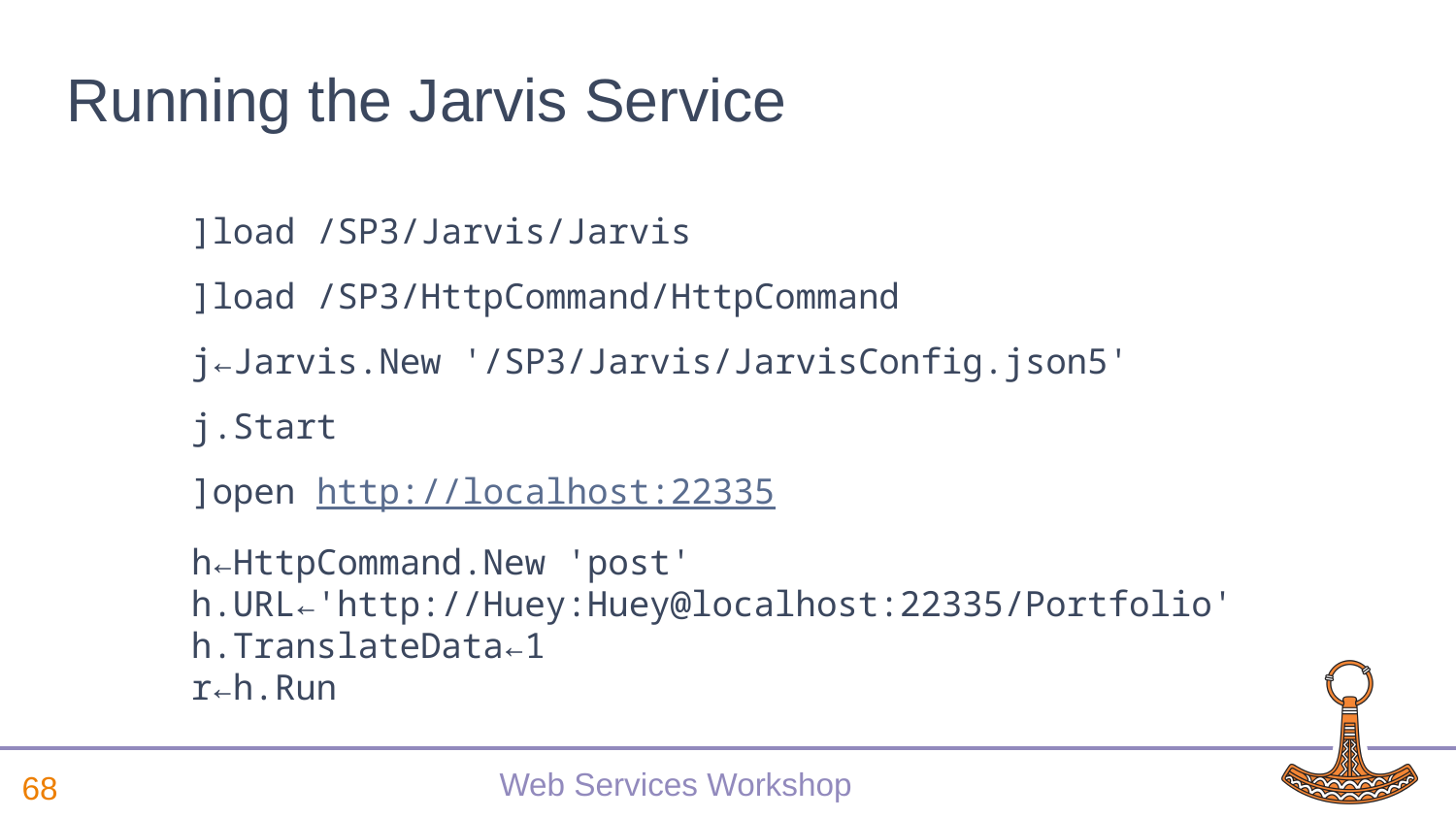

# Running the Jarvis Service
      ]load /SP3/Jarvis/Jarvis
      ]load /SP3/HttpCommand/HttpCommand
      j←Jarvis.New '/SP3/Jarvis/JarvisConfig.json5'
      j.Start
      ]open http://localhost:22335
      h←HttpCommand.New 'post'
      h.URL←'http://Huey:Huey@localhost:22335/Portfolio'
      h.TranslateData←1
      r←h.Run